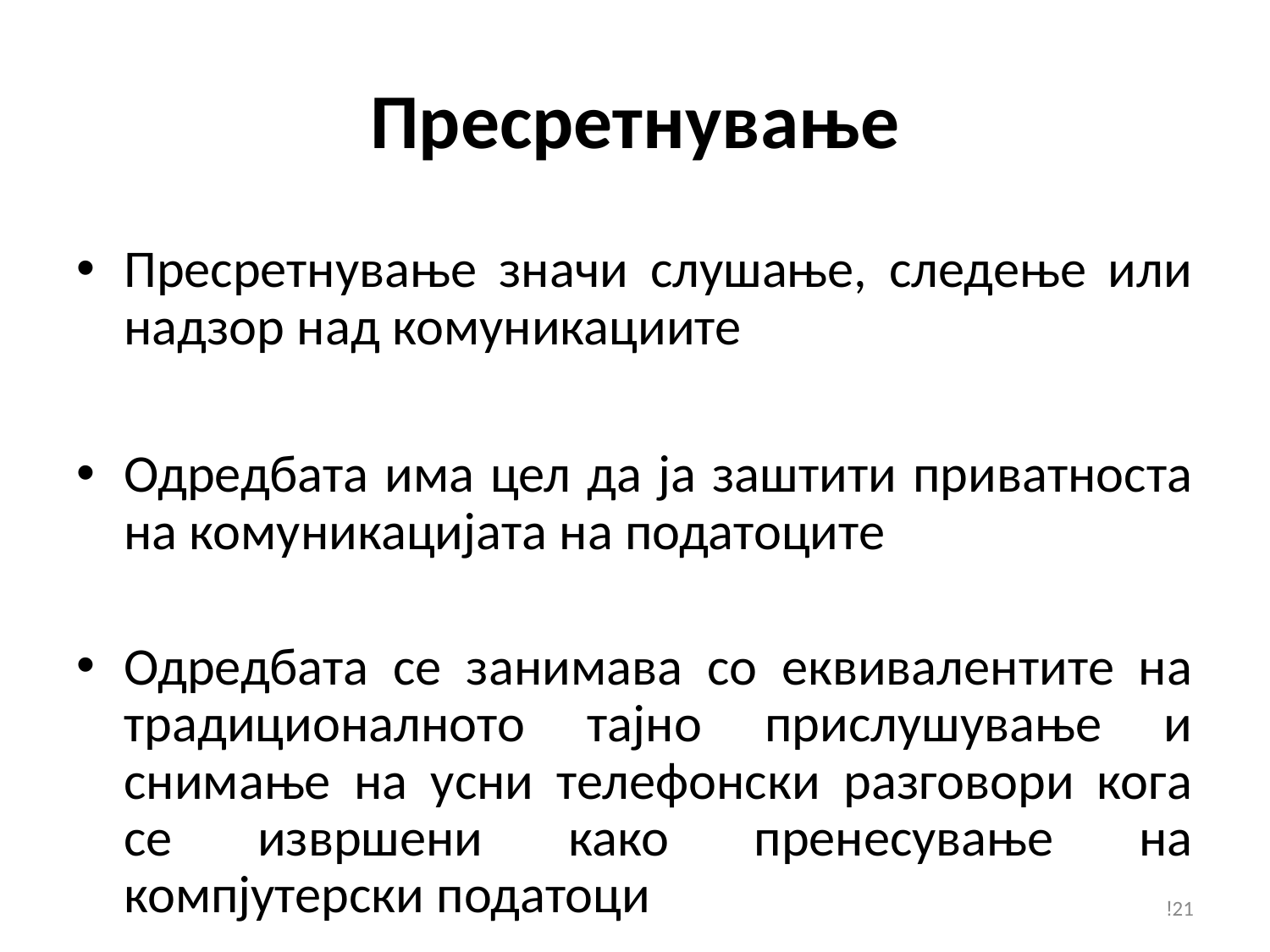

# Пресретнување
Пресретнување значи слушање, следење или надзор над комуникациите

Одредбата има цел да ја заштити приватноста на комуникацијата на податоците

Одредбата се занимава со еквивалентите на традиционалното тајно прислушување и снимање на усни телефонски разговори кога се извршени како пренесување на компјутерски податоци

!21